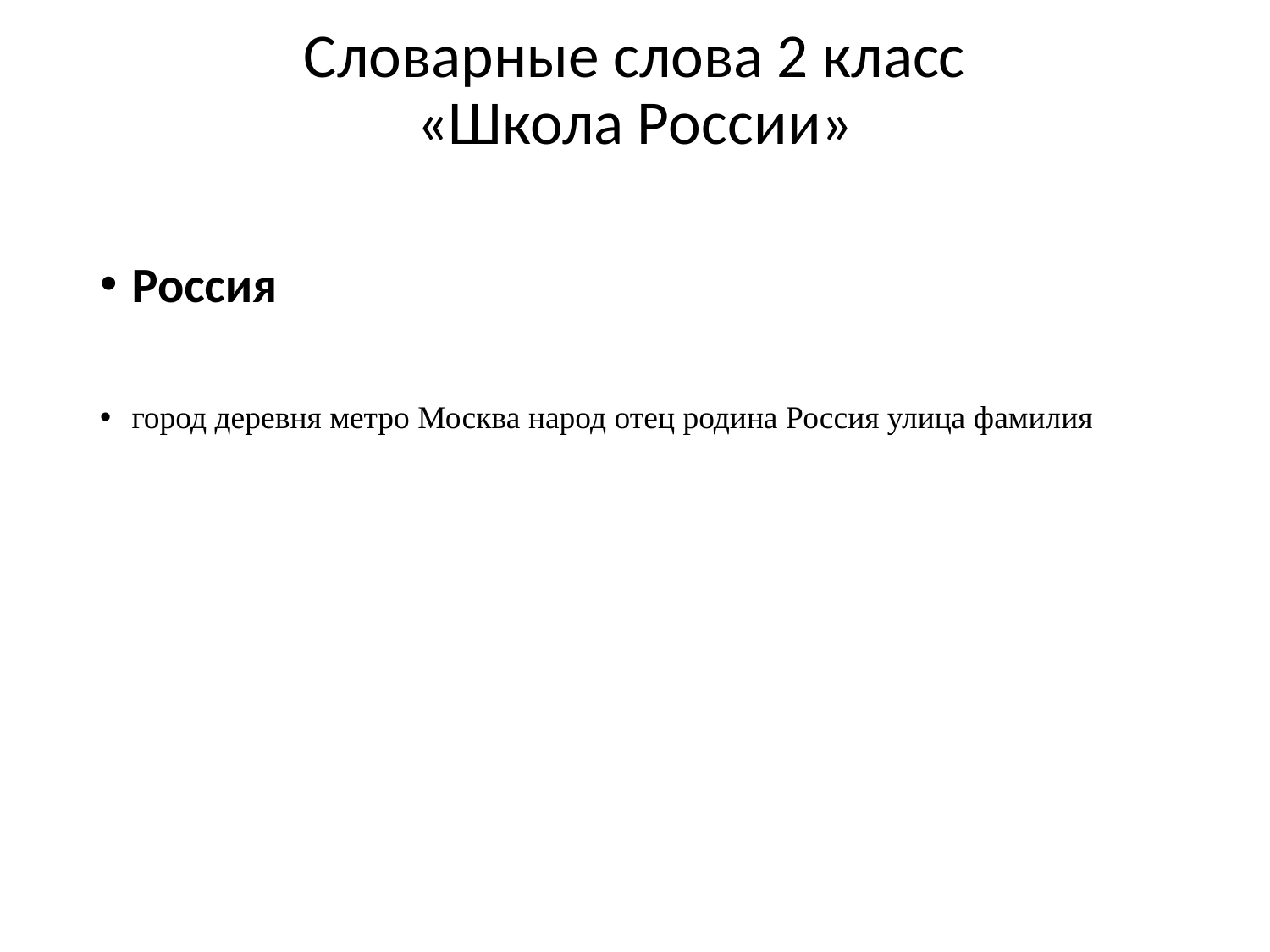

# Словарные слова 2 класс «Школа России»
Россия

город деревня метро Москва народ отец родина Россия улица фамилия